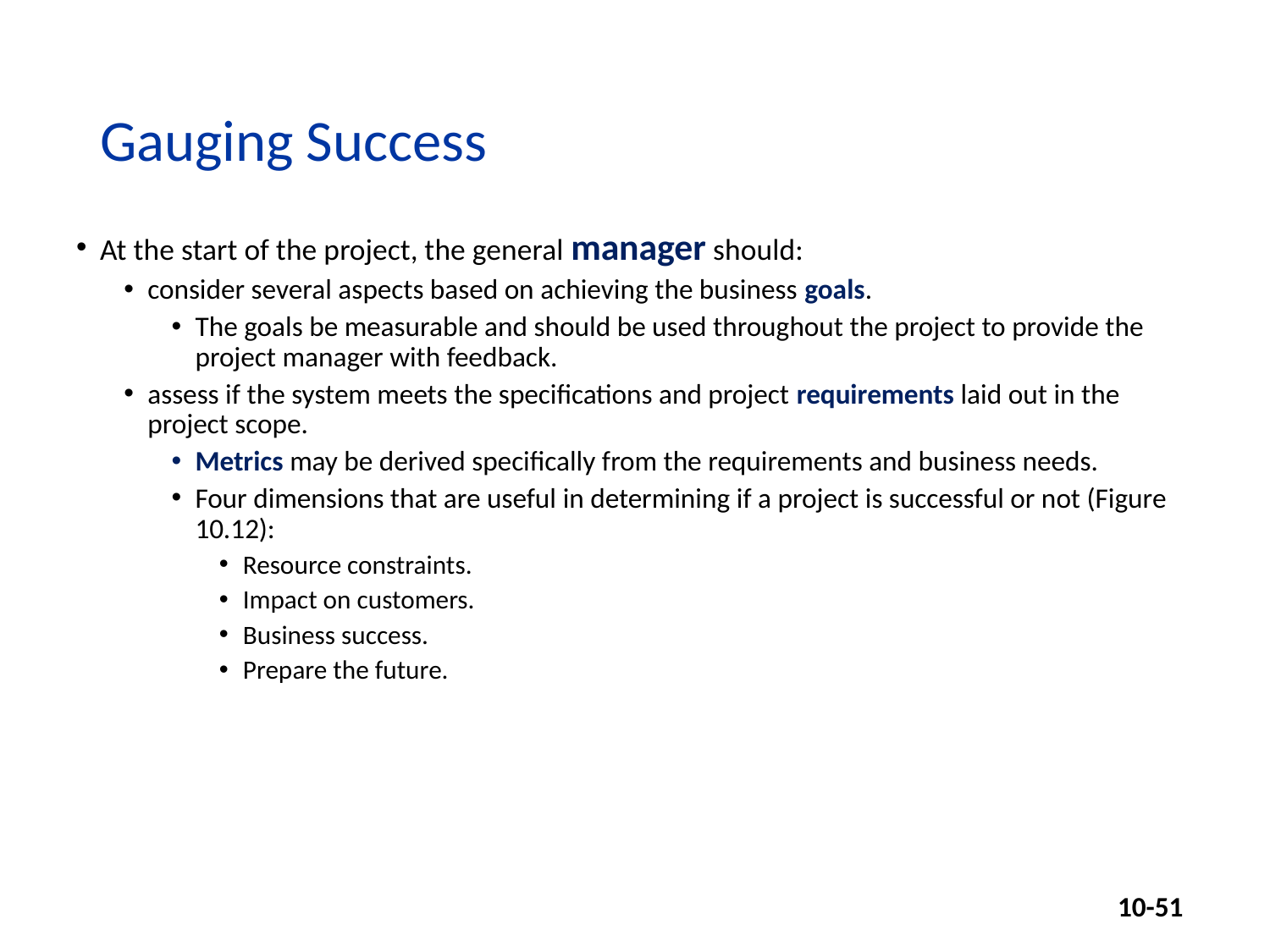

# Gauging Success
At the start of the project, the general manager should:
consider several aspects based on achieving the business goals.
The goals be measurable and should be used throughout the project to provide the project manager with feedback.
assess if the system meets the specifications and project requirements laid out in the project scope.
Metrics may be derived specifically from the requirements and business needs.
Four dimensions that are useful in determining if a project is successful or not (Figure 10.12):
Resource constraints.
Impact on customers.
Business success.
Prepare the future.